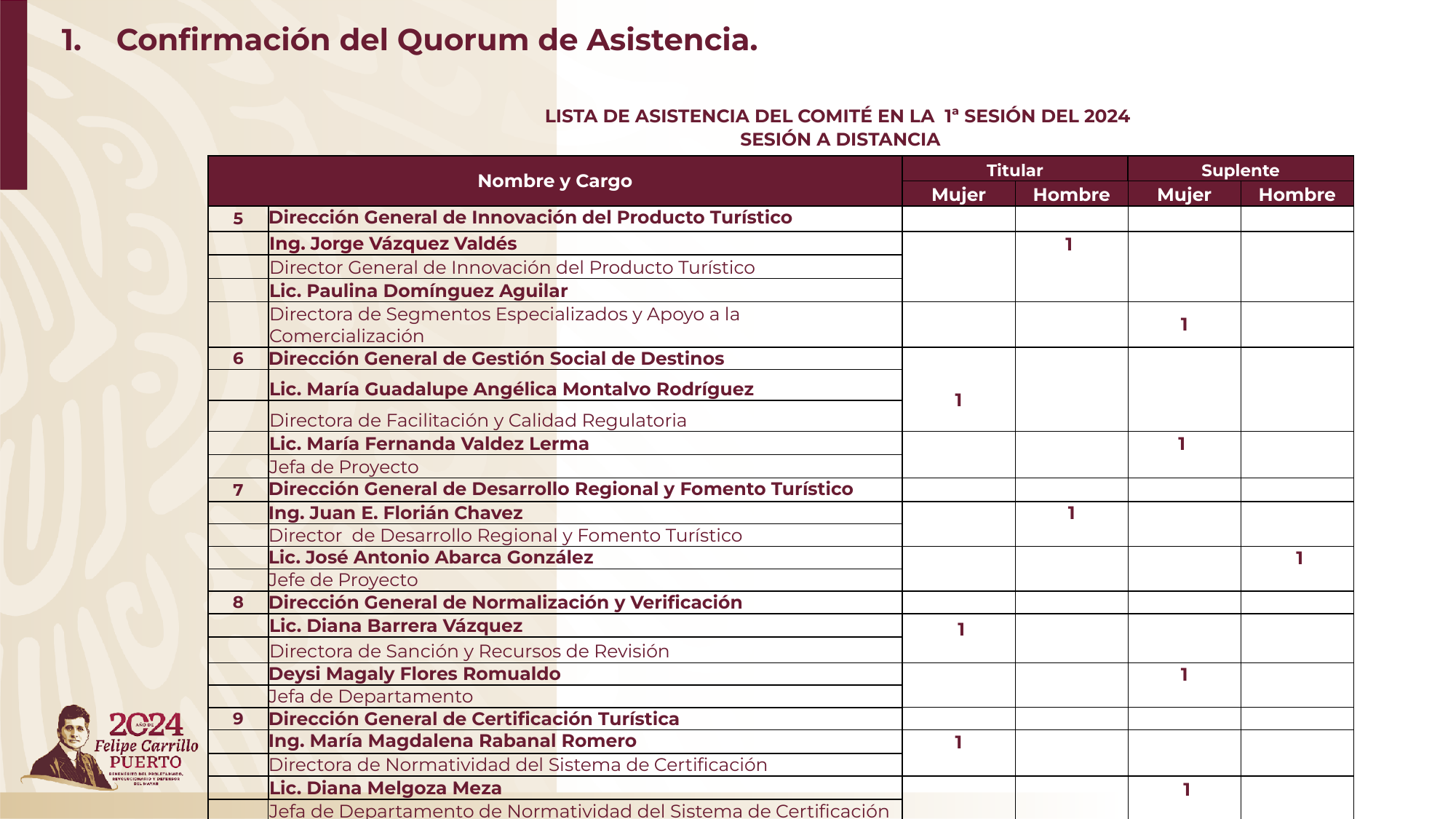

# Confirmación del Quorum de Asistencia.
LISTA DE ASISTENCIA DEL COMITÉ EN LA  1ª SESIÓN DEL 2024
 SESIÓN A DISTANCIA
| Nombre y Cargo |  | Titular |  | Suplente |  |
| --- | --- | --- | --- | --- | --- |
|  |  | Mujer | Hombre | Mujer | Hombre |
| 5 | Dirección General de Innovación del Producto Turístico |  |  |  |  |
|  | Ing. Jorge Vázquez Valdés |  | 1 |  |  |
|  | Director General de Innovación del Producto Turístico |  |  |  |  |
|  | Lic. Paulina Domínguez Aguilar |  |  |  |  |
|  | Directora de Segmentos Especializados y Apoyo a la Comercialización |  |  | 1 |  |
| 6 | Dirección General de Gestión Social de Destinos | 1 |  |  |  |
|  | Lic. María Guadalupe Angélica Montalvo Rodríguez |  |  |  |  |
|  | Directora de Facilitación y Calidad Regulatoria |  |  |  |  |
|  | Lic. María Fernanda Valdez Lerma |  |  | 1 |  |
|  | Jefa de Proyecto |  |  |  |  |
| 7 | Dirección General de Desarrollo Regional y Fomento Turístico |  |  |  |  |
|  | Ing. Juan E. Florián Chavez |  | 1 |  |  |
|  | Director de Desarrollo Regional y Fomento Turístico |  |  |  |  |
|  | Lic. José Antonio Abarca González |  |  |  | 1 |
|  | Jefe de Proyecto |  |  |  |  |
| 8 | Dirección General de Normalización y Verificación |  |  |  |  |
|  | Lic. Diana Barrera Vázquez | 1 |  |  |  |
|  | Directora de Sanción y Recursos de Revisión |  |  |  |  |
|  | Deysi Magaly Flores Romualdo |  |  | 1 |  |
|  | Jefa de Departamento |  |  |  |  |
| 9 | Dirección General de Certificación Turística |  |  |  |  |
|  | Ing. María Magdalena Rabanal Romero | 1 |  |  |  |
|  | Directora de Normatividad del Sistema de Certificación |  |  |  |  |
|  | Lic. Diana Melgoza Meza |  |  | 1 |  |
|  | Jefa de Departamento de Normatividad del Sistema de Certificación |  |  |  |  |